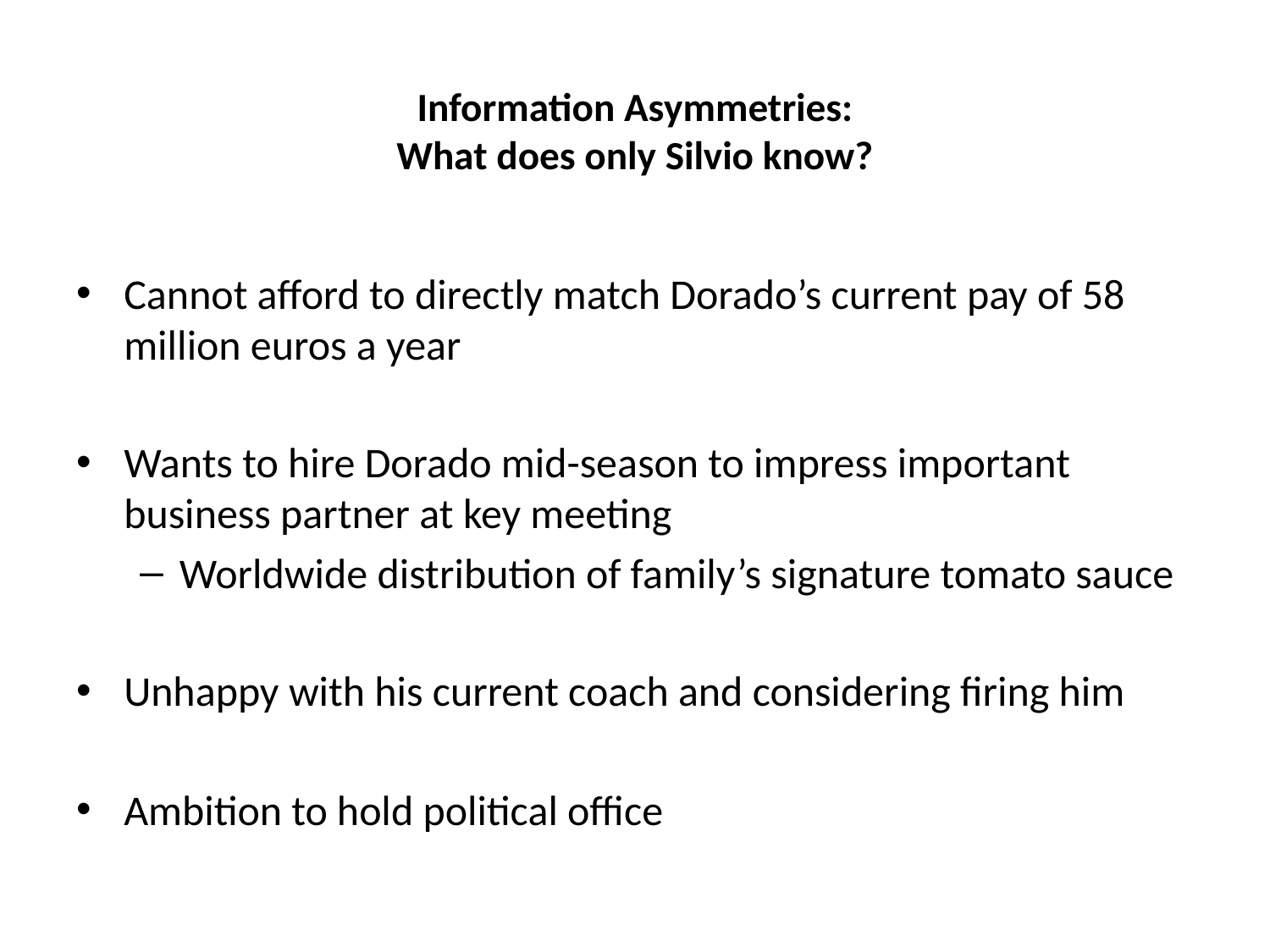

# Information Asymmetries: What does only Silvio know?
Cannot afford to directly match Dorado’s current pay of 58 million euros a year

Wants to hire Dorado mid-season to impress important business partner at key meeting
Worldwide distribution of family’s signature tomato sauce

Unhappy with his current coach and considering firing him

Ambition to hold political office